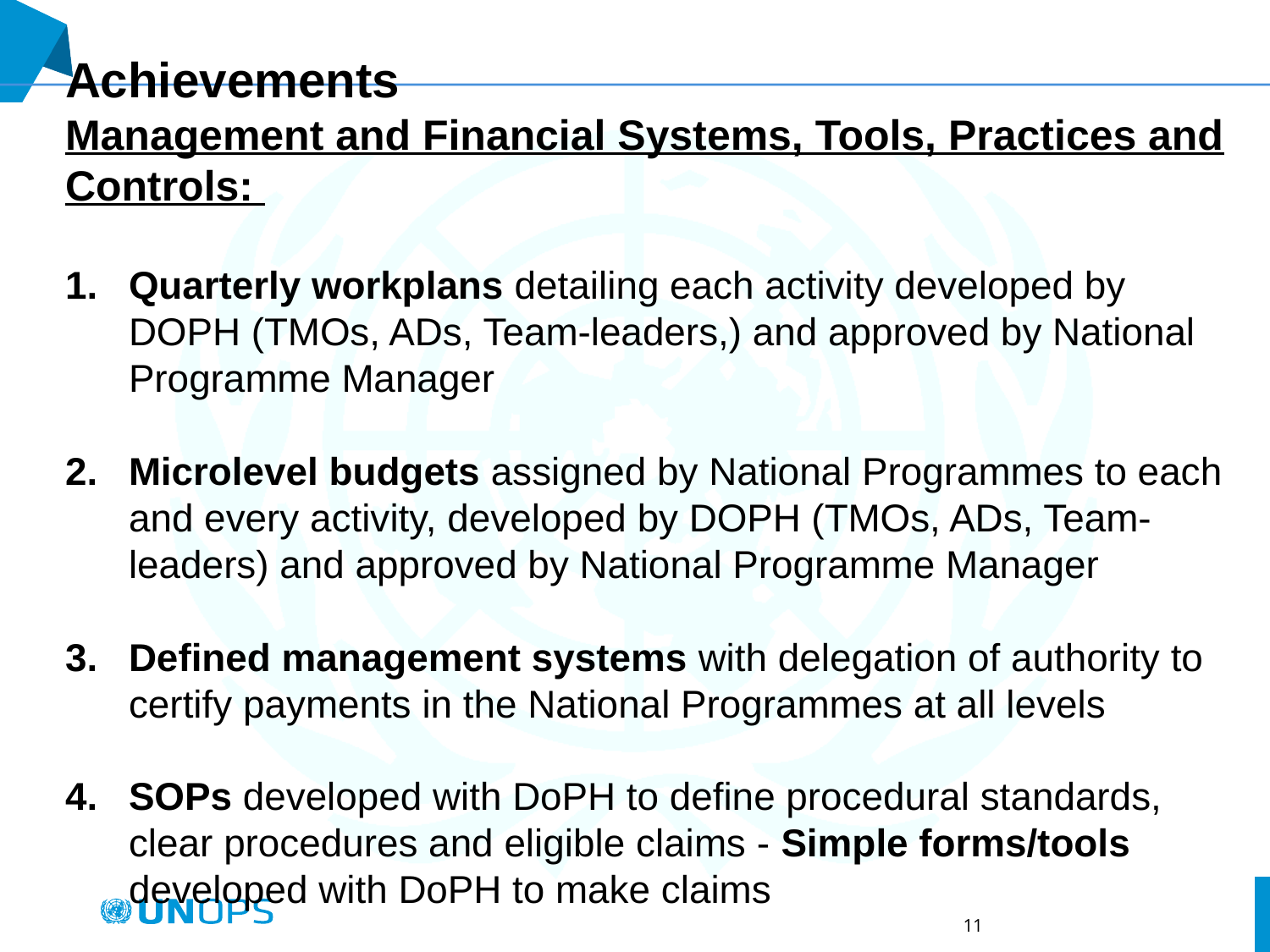

Achievements
Management and Financial Systems, Tools, Practices and Controls:

Quarterly workplans detailing each activity developed by DOPH (TMOs, ADs, Team-leaders,) and approved by National Programme Manager

Microlevel budgets assigned by National Programmes to each and every activity, developed by DOPH (TMOs, ADs, Team-leaders) and approved by National Programme Manager

Defined management systems with delegation of authority to certify payments in the National Programmes at all levels

SOPs developed with DoPH to define procedural standards, clear procedures and eligible claims - Simple forms/tools developed with DoPH to make claims
11